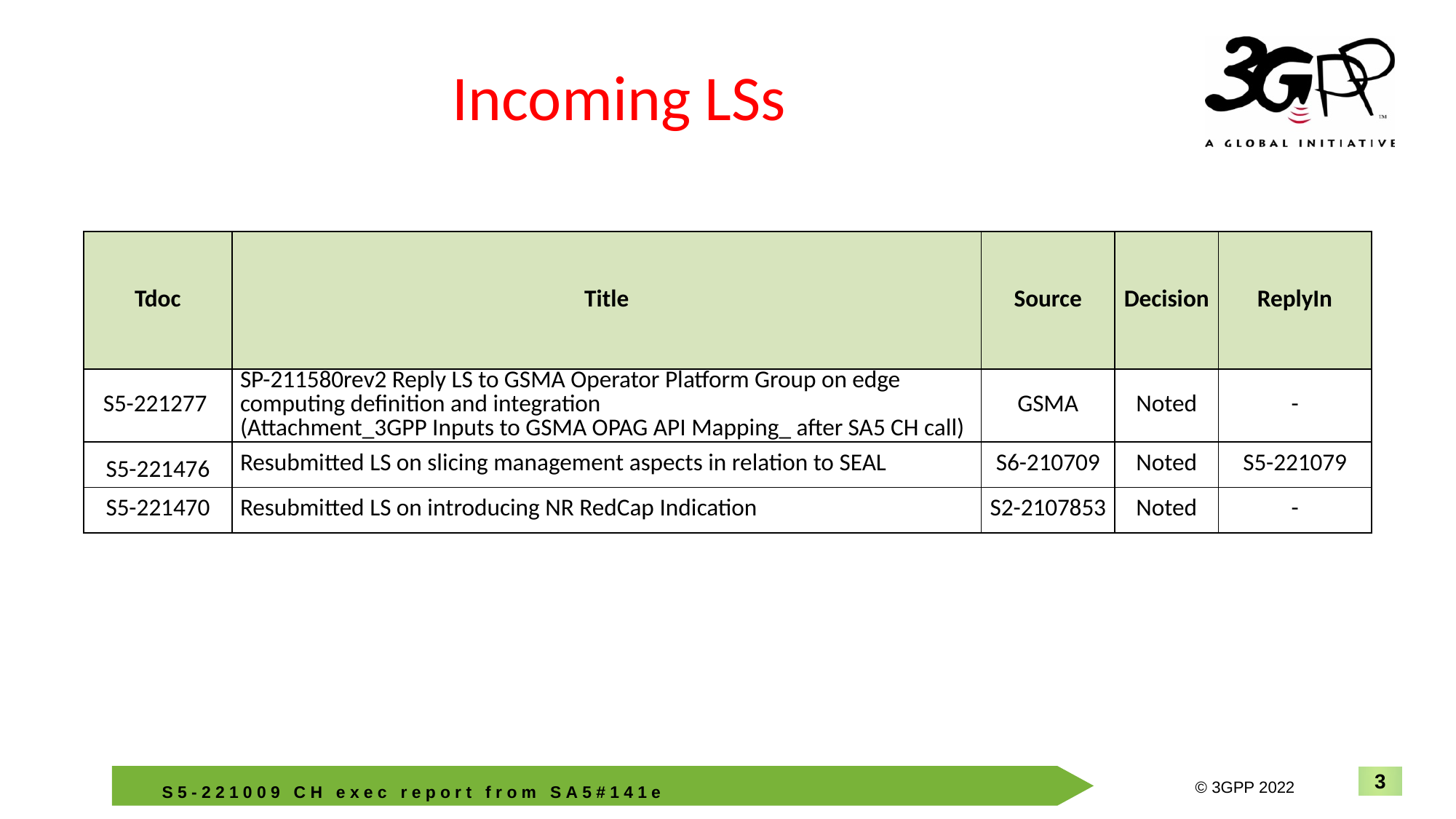

# Incoming LSs
| Tdoc | Title | Source | Decision | ReplyIn |
| --- | --- | --- | --- | --- |
| S5-221277 | SP-211580rev2 Reply LS to GSMA Operator Platform Group on edge computing definition and integration (Attachment\_3GPP Inputs to GSMA OPAG API Mapping\_ after SA5 CH call) | GSMA | Noted | - |
| S5-221476 | Resubmitted LS on slicing management aspects in relation to SEAL | S6-210709 | Noted | S5-221079 |
| S5-221470 | Resubmitted LS on introducing NR RedCap Indication | S2-2107853 | Noted | - |